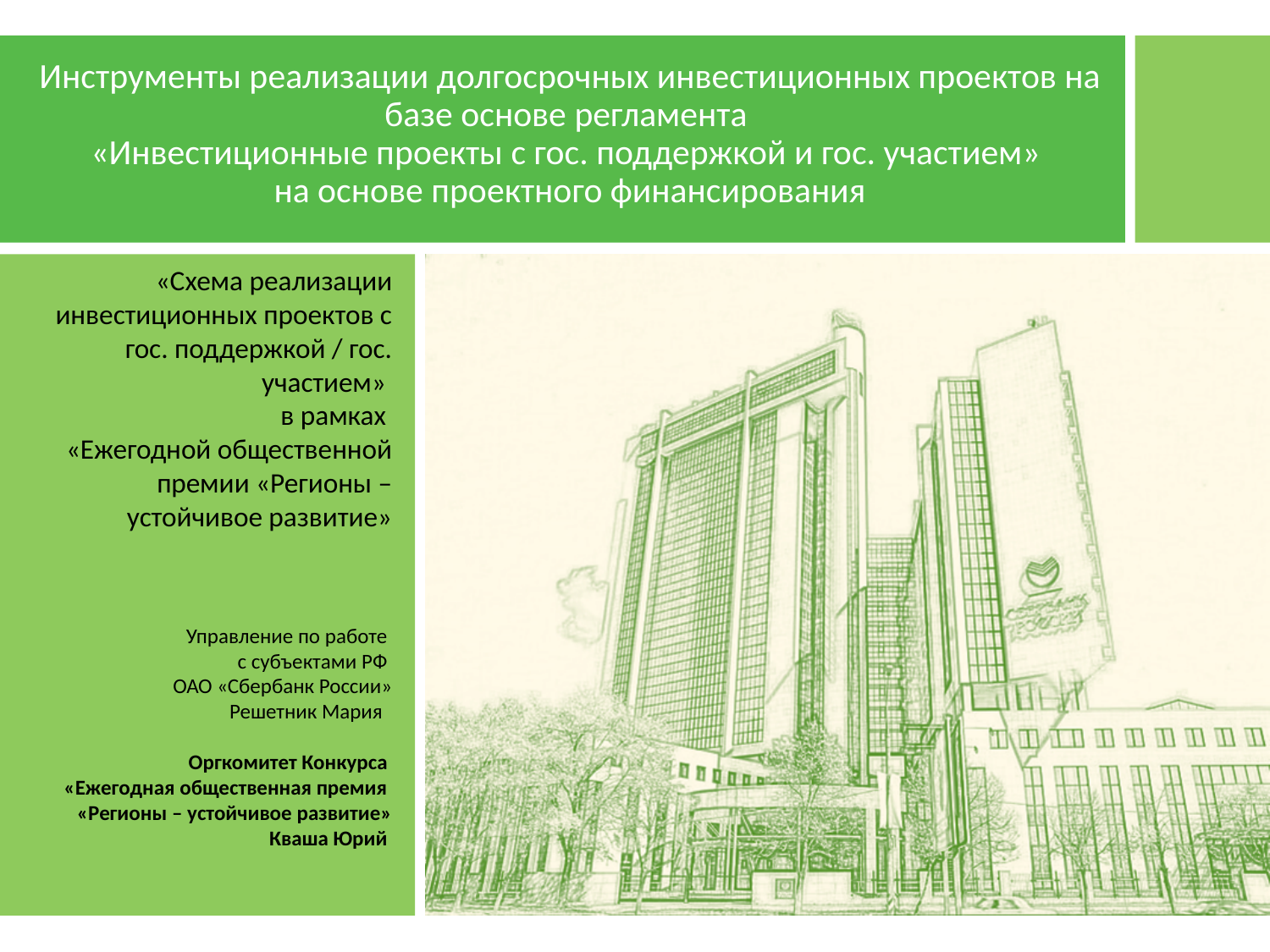

# Инструменты реализации долгосрочных инвестиционных проектов на базе основе регламента «Инвестиционные проекты с гос. поддержкой и гос. участием» на основе проектного финансирования
«Схема реализации инвестиционных проектов с гос. поддержкой / гос. участием»
в рамках
«Ежегодной общественной премии «Регионы – устойчивое развитие»
Управление по работе
с субъектами РФ
ОАО «Сбербанк России»
Решетник Мария

Оргкомитет Конкурса
«Ежегодная общественная премия
«Регионы – устойчивое развитие»
Кваша Юрий